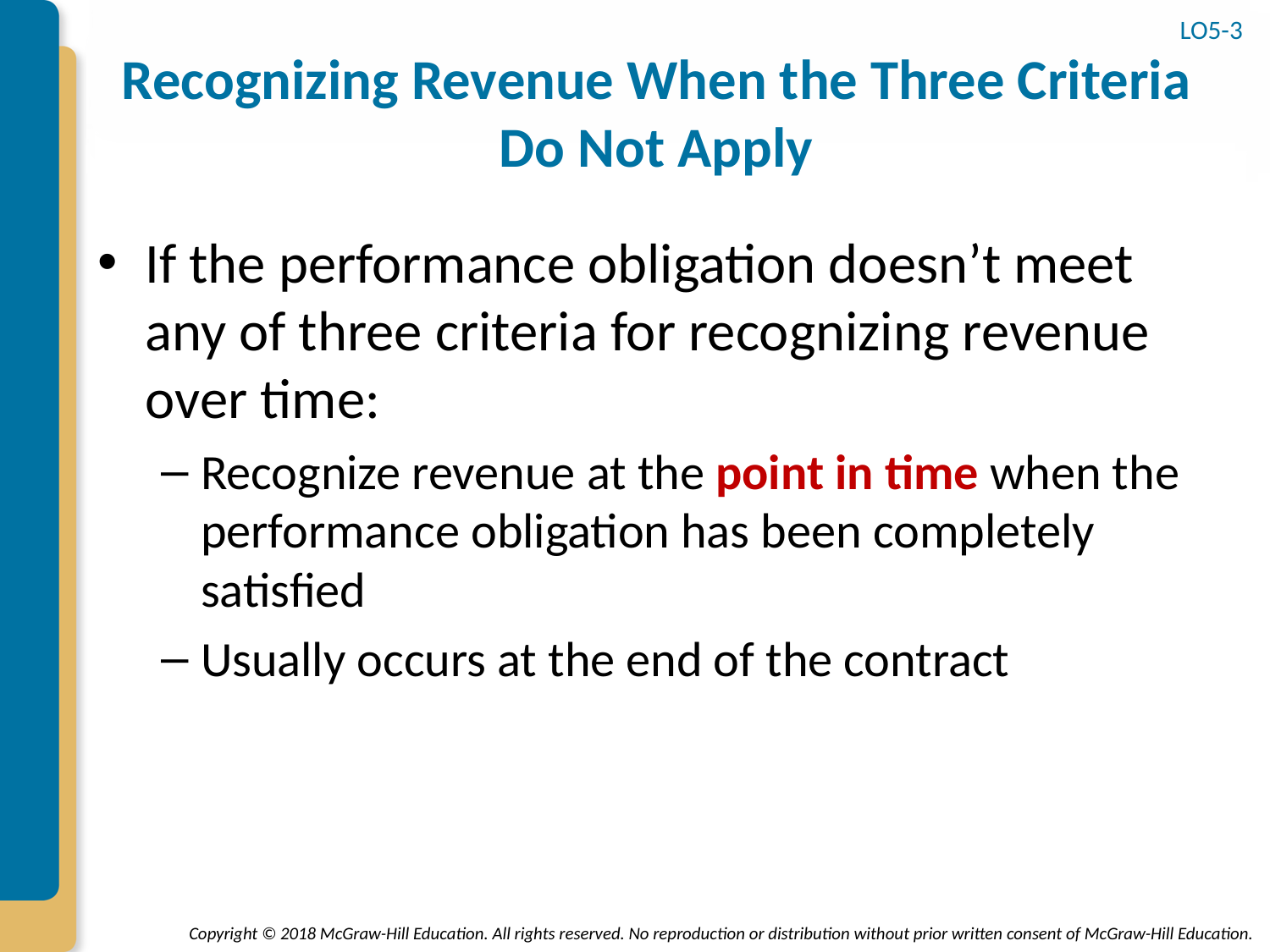

LO5-3
# Recognizing Revenue When the Three Criteria Do Not Apply
If the performance obligation doesn’t meet any of three criteria for recognizing revenue over time:
Recognize revenue at the point in time when the performance obligation has been completely satisfied
Usually occurs at the end of the contract